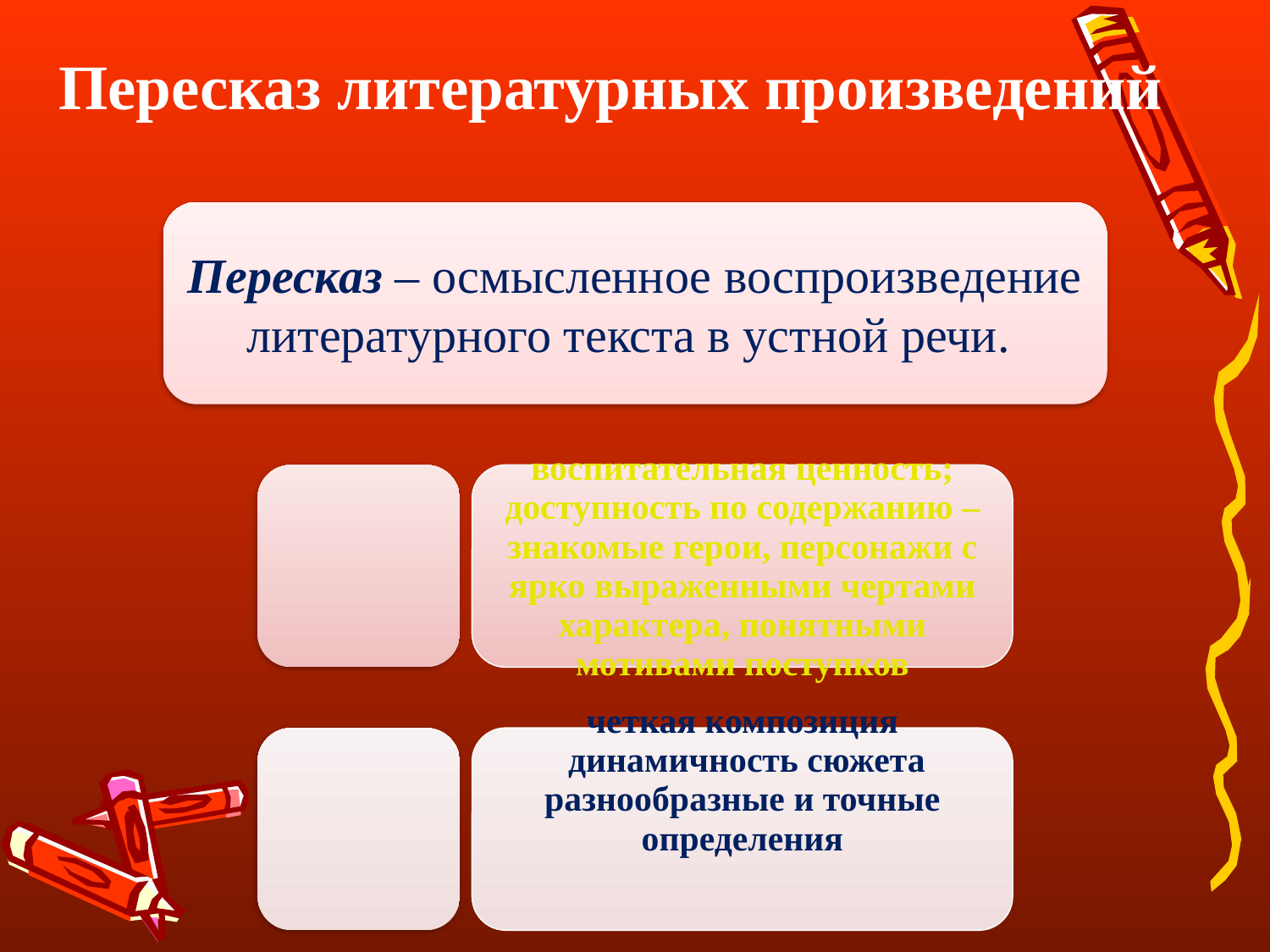

Пересказ литературных произведений
Пересказ – осмысленное воспроизведение литературного текста в устной речи.
воспитательная ценность;
доступность по содержанию – знакомые герои, персонажи с ярко выраженными чертами характера, понятными мотивами поступков
четкая композиция
 динамичность сюжета
разнообразные и точные определения